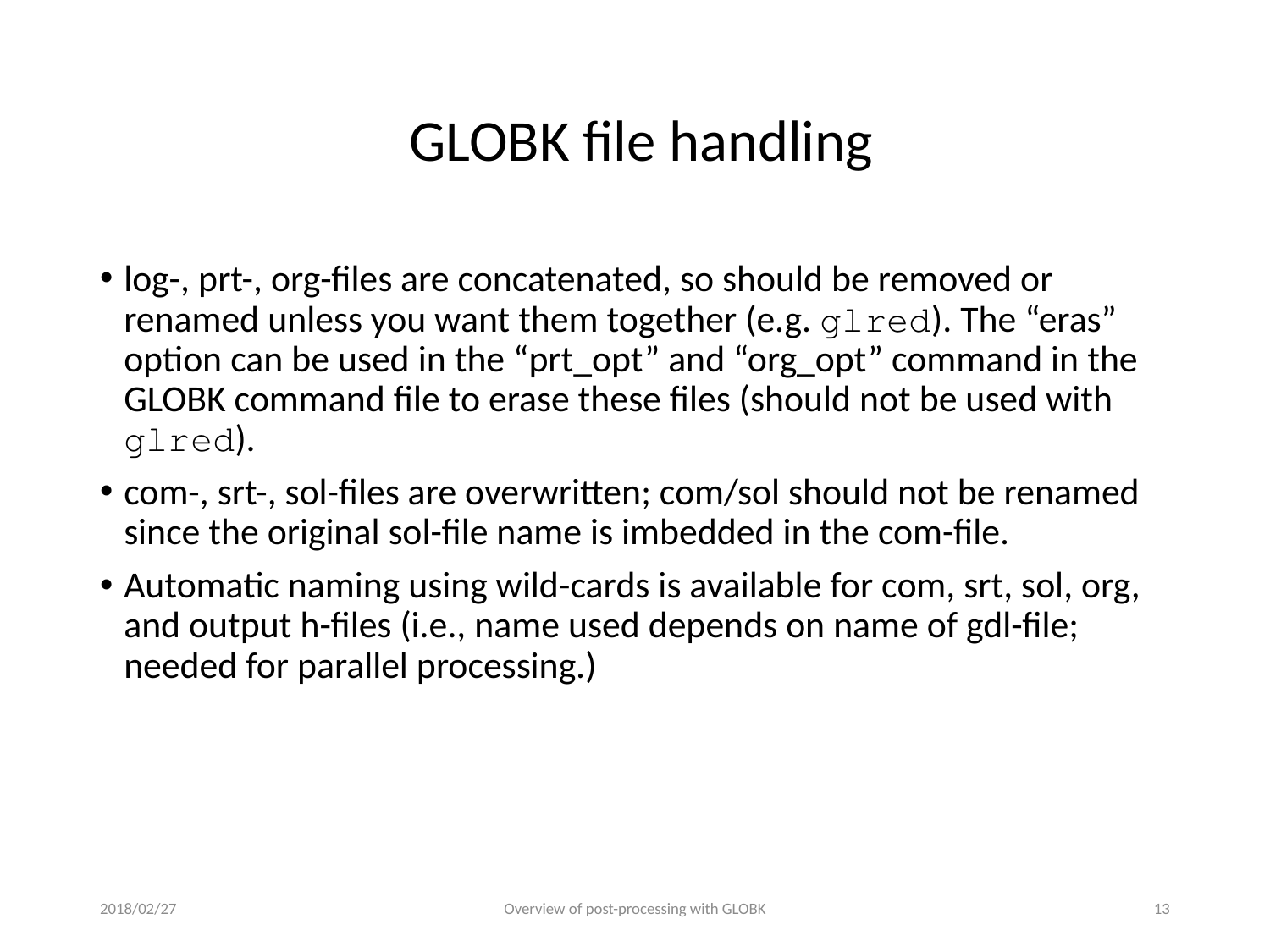

# GLOBK file handling
log-, prt-, org-files are concatenated, so should be removed or renamed unless you want them together (e.g. glred)‏. The “eras” option can be used in the “prt_opt” and “org_opt” command in the  GLOBK command file to erase these files (should not be used with glred).
com-, srt-, sol-files are overwritten; com/sol should not be renamed since the original sol-file name is imbedded in the com-file.
Automatic naming using wild-cards is available for com, srt, sol, org, and output h-files (i.e., name used depends on name of gdl-file; needed for parallel processing.)
2018/02/27
Overview of post-processing with GLOBK
13